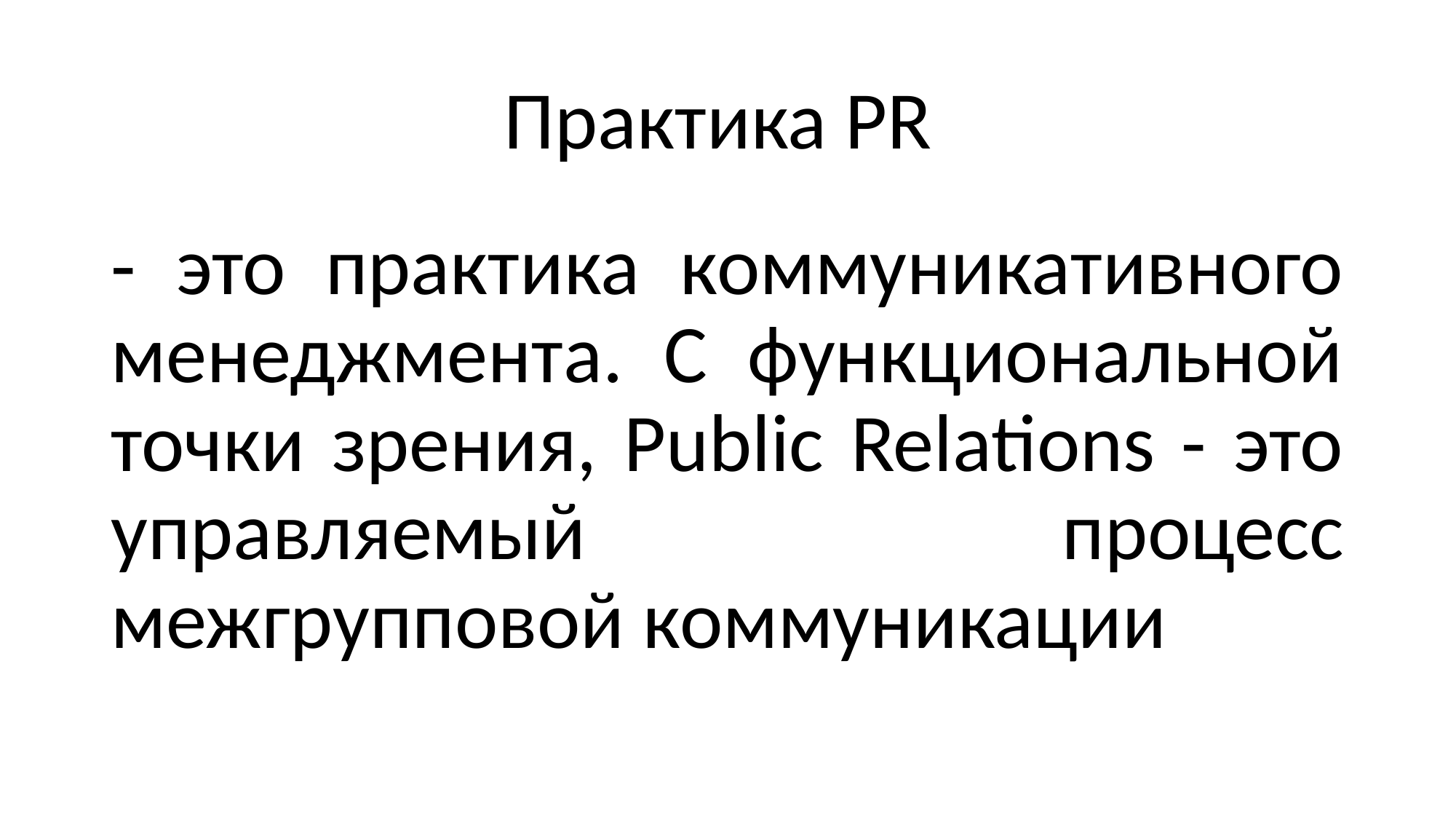

# Практика PR
- это практика коммуникативного менеджмента. С функциональной точки зрения, Public Relations - это управляемый процесс межгрупповой коммуникации